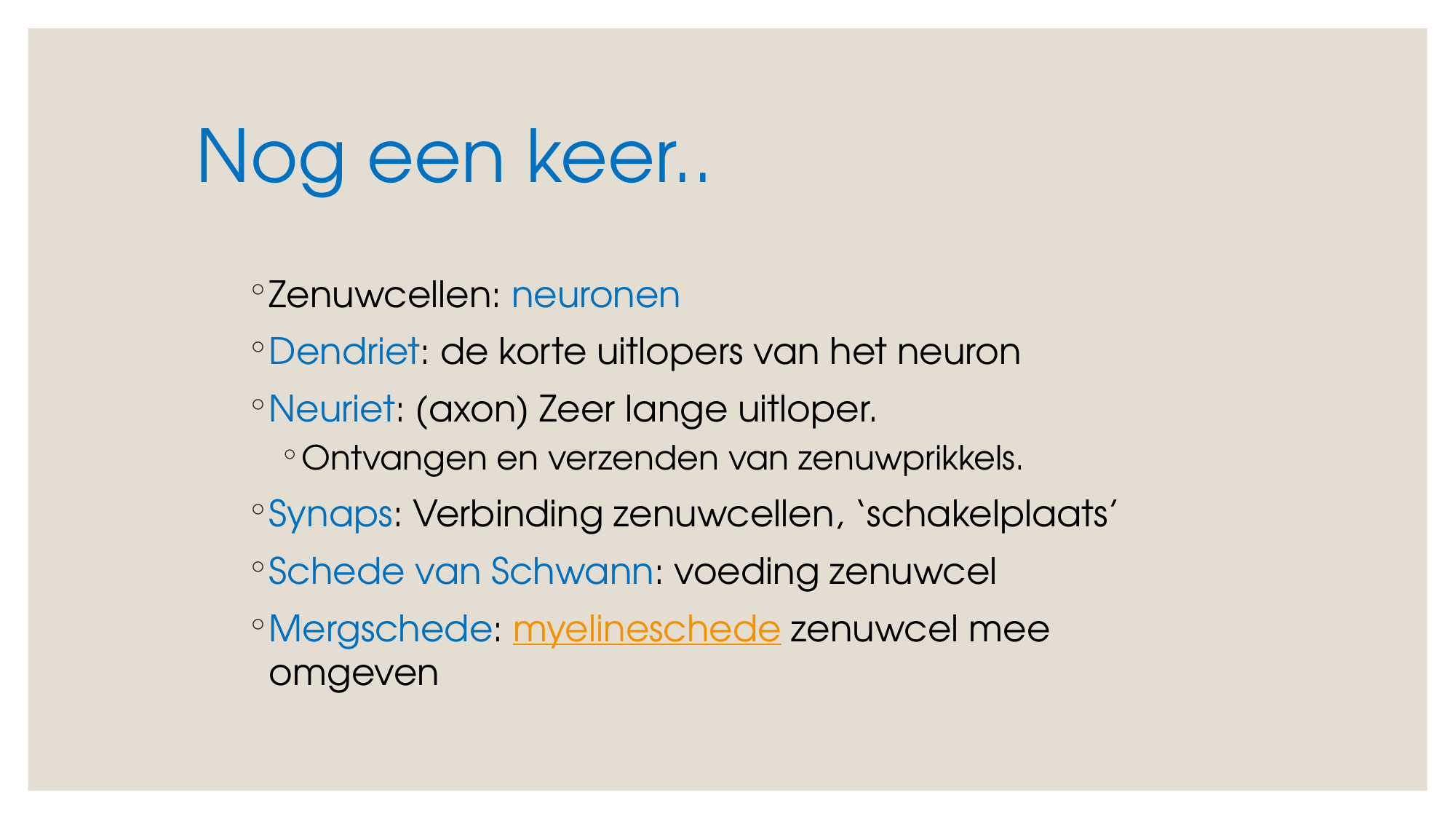

# Nog een keer..
Zenuwcellen: neuronen
Dendriet: de korte uitlopers van het neuron
Neuriet: (axon) Zeer lange uitloper.
Ontvangen en verzenden van zenuwprikkels.
Synaps: Verbinding zenuwcellen, ‘schakelplaats’
Schede van Schwann: voeding zenuwcel
Mergschede: myelineschede zenuwcel mee omgeven